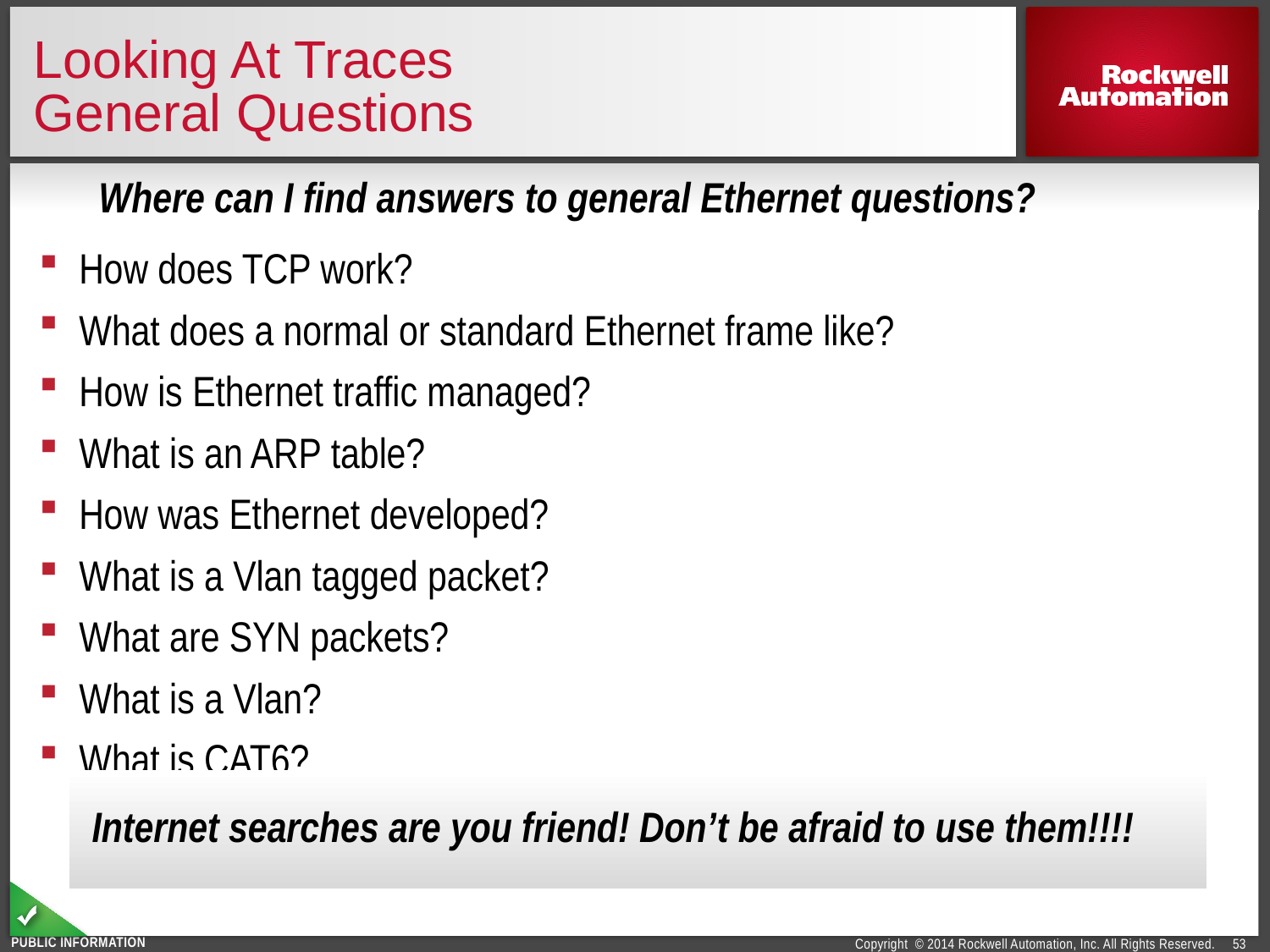

# Looking At Traces General Questions
Where can I find answers to general Ethernet questions?

How does TCP work?
What does a normal or standard Ethernet frame like?
How is Ethernet traffic managed?
What is an ARP table?
How was Ethernet developed?
What is a Vlan tagged packet?
What are SYN packets?
What is a Vlan?
What is CAT6?
 Internet searches are you friend! Don’t be afraid to use them!!!!
53